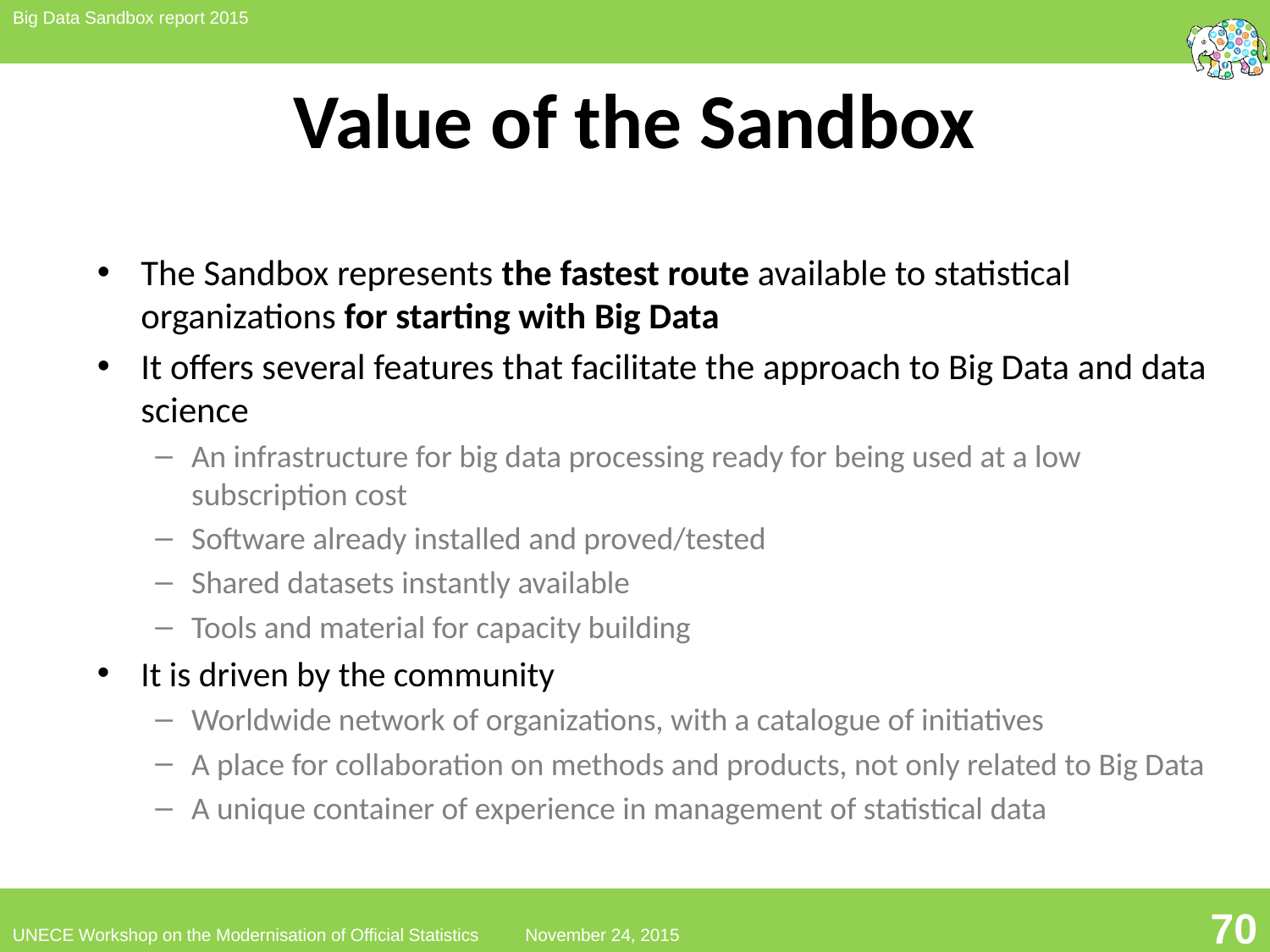

# Value of the Sandbox
The Sandbox represents the fastest route available to statistical organizations for starting with Big Data
It offers several features that facilitate the approach to Big Data and data science
An infrastructure for big data processing ready for being used at a low subscription cost
Software already installed and proved/tested
Shared datasets instantly available
Tools and material for capacity building
It is driven by the community
Worldwide network of organizations, with a catalogue of initiatives
A place for collaboration on methods and products, not only related to Big Data
A unique container of experience in management of statistical data
3
70